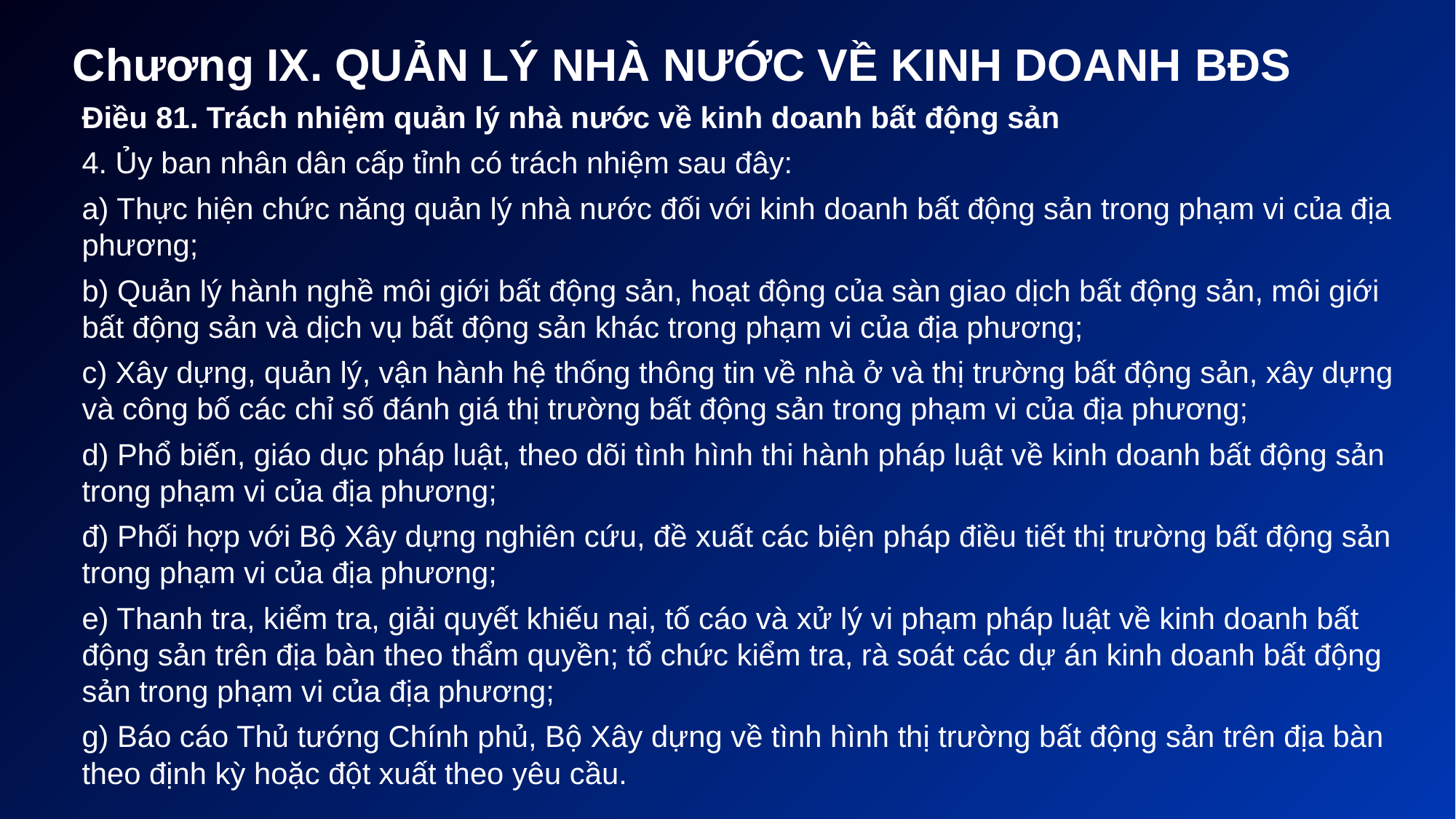

# Chương IX. QUẢN LÝ NHÀ NƯỚC VỀ KINH DOANH BĐS
Điều 81. Trách nhiệm quản lý nhà nước về kinh doanh bất động sản
4. Ủy ban nhân dân cấp tỉnh có trách nhiệm sau đây:
a) Thực hiện chức năng quản lý nhà nước đối với kinh doanh bất động sản trong phạm vi của địa phương;
b) Quản lý hành nghề môi giới bất động sản, hoạt động của sàn giao dịch bất động sản, môi giới bất động sản và dịch vụ bất động sản khác trong phạm vi của địa phương;
c) Xây dựng, quản lý, vận hành hệ thống thông tin về nhà ở và thị trường bất động sản, xây dựng và công bố các chỉ số đánh giá thị trường bất động sản trong phạm vi của địa phương;
d) Phổ biến, giáo dục pháp luật, theo dõi tình hình thi hành pháp luật về kinh doanh bất động sản trong phạm vi của địa phương;
đ) Phối hợp với Bộ Xây dựng nghiên cứu, đề xuất các biện pháp điều tiết thị trường bất động sản trong phạm vi của địa phương;
e) Thanh tra, kiểm tra, giải quyết khiếu nại, tố cáo và xử lý vi phạm pháp luật về kinh doanh bất động sản trên địa bàn theo thẩm quyền; tổ chức kiểm tra, rà soát các dự án kinh doanh bất động sản trong phạm vi của địa phương;
g) Báo cáo Thủ tướng Chính phủ, Bộ Xây dựng về tình hình thị trường bất động sản trên địa bàn theo định kỳ hoặc đột xuất theo yêu cầu.